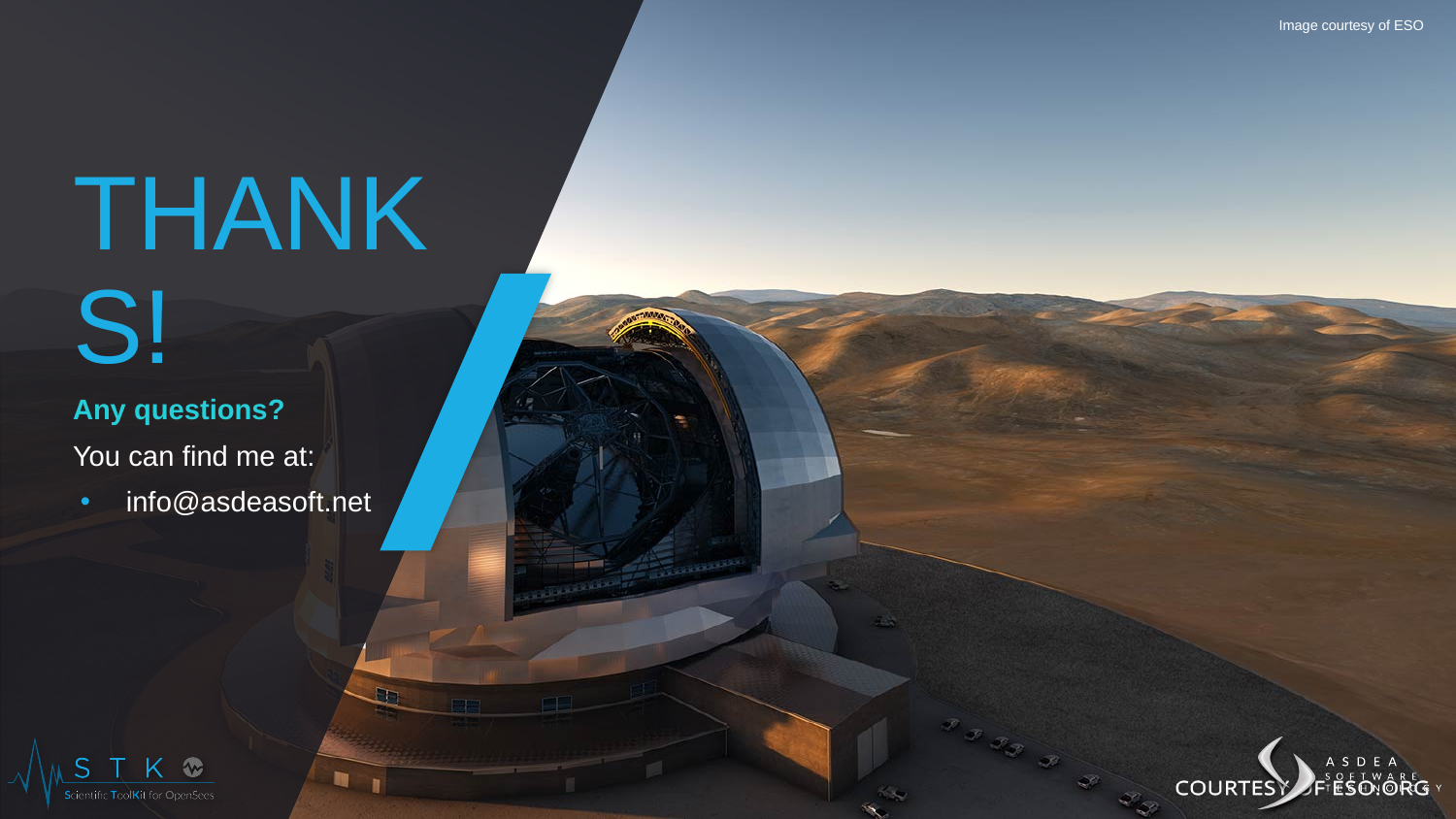

Image courtesy of ESO
THANKS!
Any questions?
You can find me at:
info@asdeasoft.net